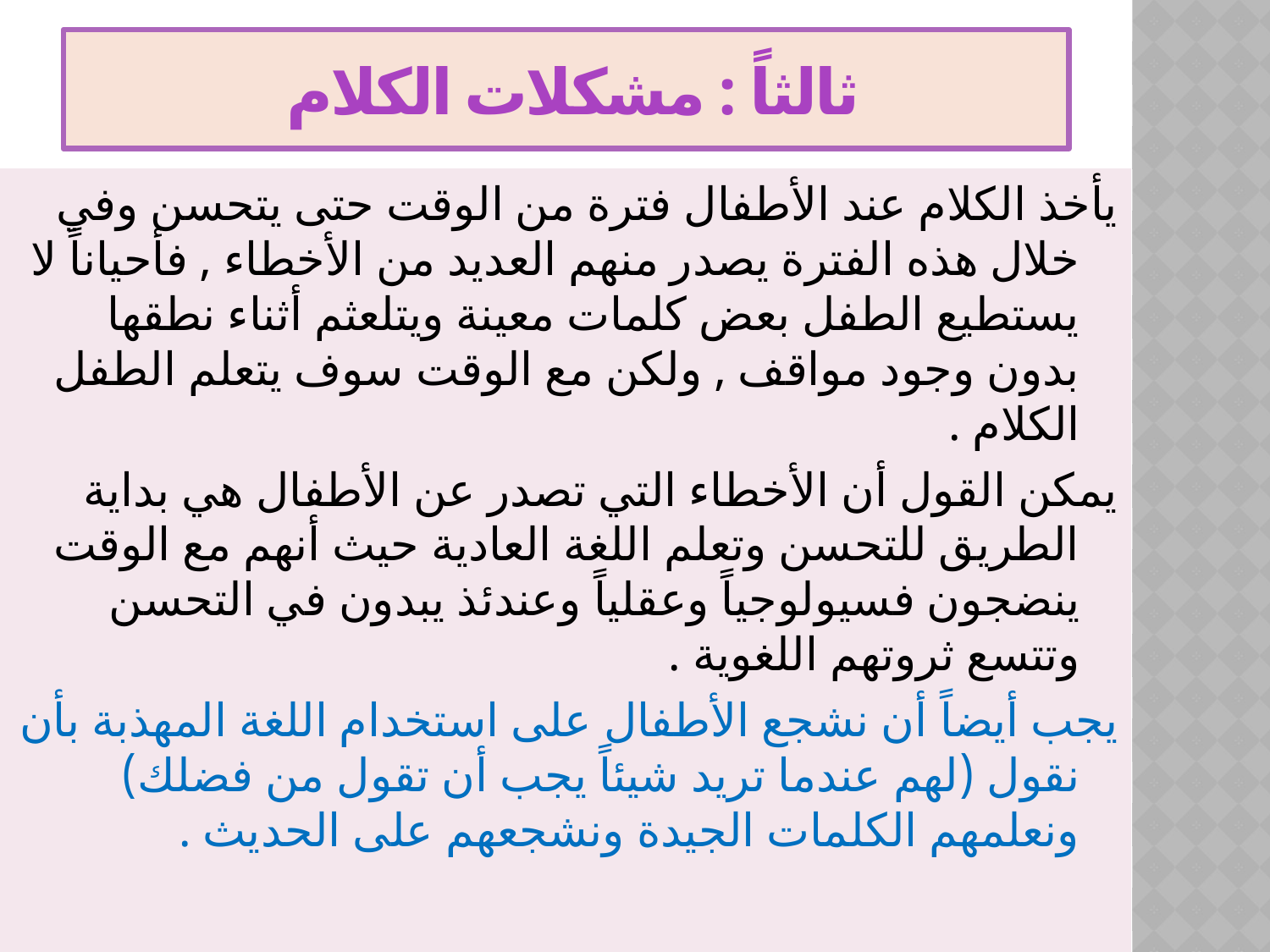

# ثالثاً : مشكلات الكلام
يأخذ الكلام عند الأطفال فترة من الوقت حتى يتحسن وفي خلال هذه الفترة يصدر منهم العديد من الأخطاء , فأحياناً لا يستطيع الطفل بعض كلمات معينة ويتلعثم أثناء نطقها بدون وجود مواقف , ولكن مع الوقت سوف يتعلم الطفل الكلام .
يمكن القول أن الأخطاء التي تصدر عن الأطفال هي بداية الطريق للتحسن وتعلم اللغة العادية حيث أنهم مع الوقت ينضجون فسيولوجياً وعقلياً وعندئذ يبدون في التحسن وتتسع ثروتهم اللغوية .
يجب أيضاً أن نشجع الأطفال على استخدام اللغة المهذبة بأن نقول (لهم عندما تريد شيئاً يجب أن تقول من فضلك)  ونعلمهم الكلمات الجيدة ونشجعهم على الحديث .